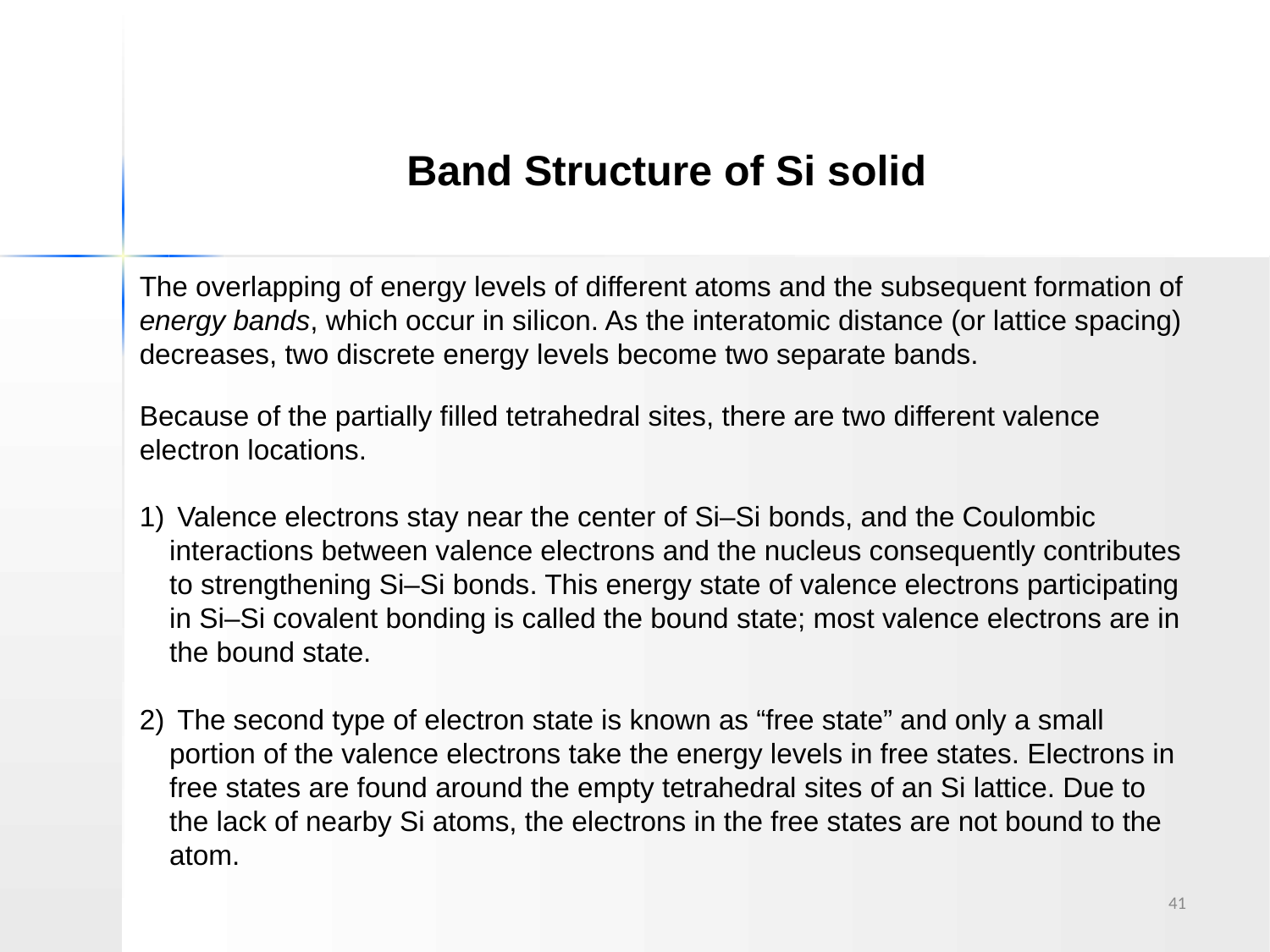

Band Structure of Si solid
The overlapping of energy levels of different atoms and the subsequent formation of energy bands, which occur in silicon. As the interatomic distance (or lattice spacing) decreases, two discrete energy levels become two separate bands.
Because of the partially filled tetrahedral sites, there are two different valence electron locations.

 Valence electrons stay near the center of Si–Si bonds, and the Coulombic interactions between valence electrons and the nucleus consequently contributes to strengthening Si–Si bonds. This energy state of valence electrons participating in Si–Si covalent bonding is called the bound state; most valence electrons are in the bound state.

 The second type of electron state is known as “free state” and only a small portion of the valence electrons take the energy levels in free states. Electrons in free states are found around the empty tetrahedral sites of an Si lattice. Due to the lack of nearby Si atoms, the electrons in the free states are not bound to the atom.